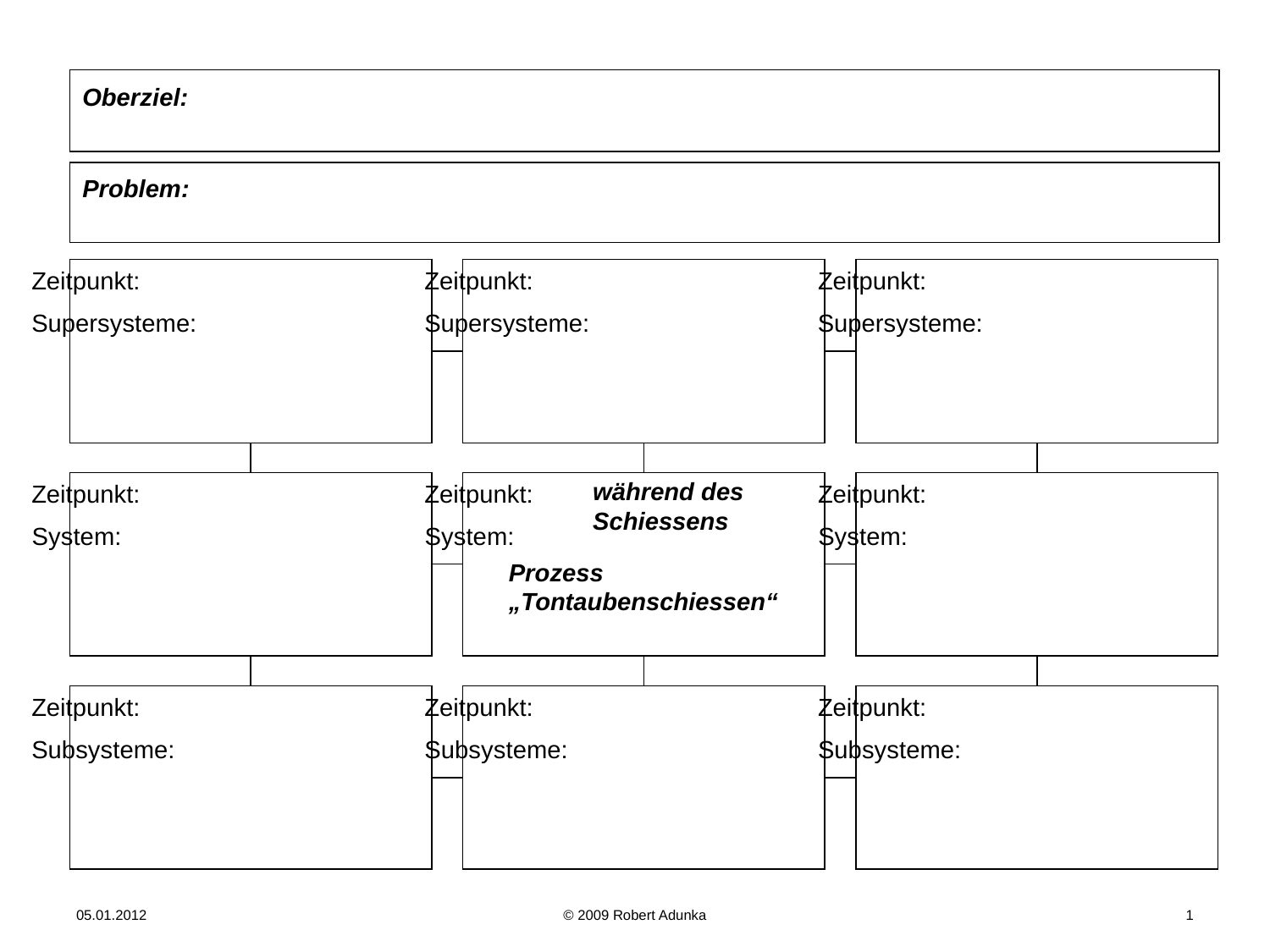

während des
Schiessens
Prozess
„Tontaubenschiessen“
05.01.2012
© 2009 Robert Adunka
1